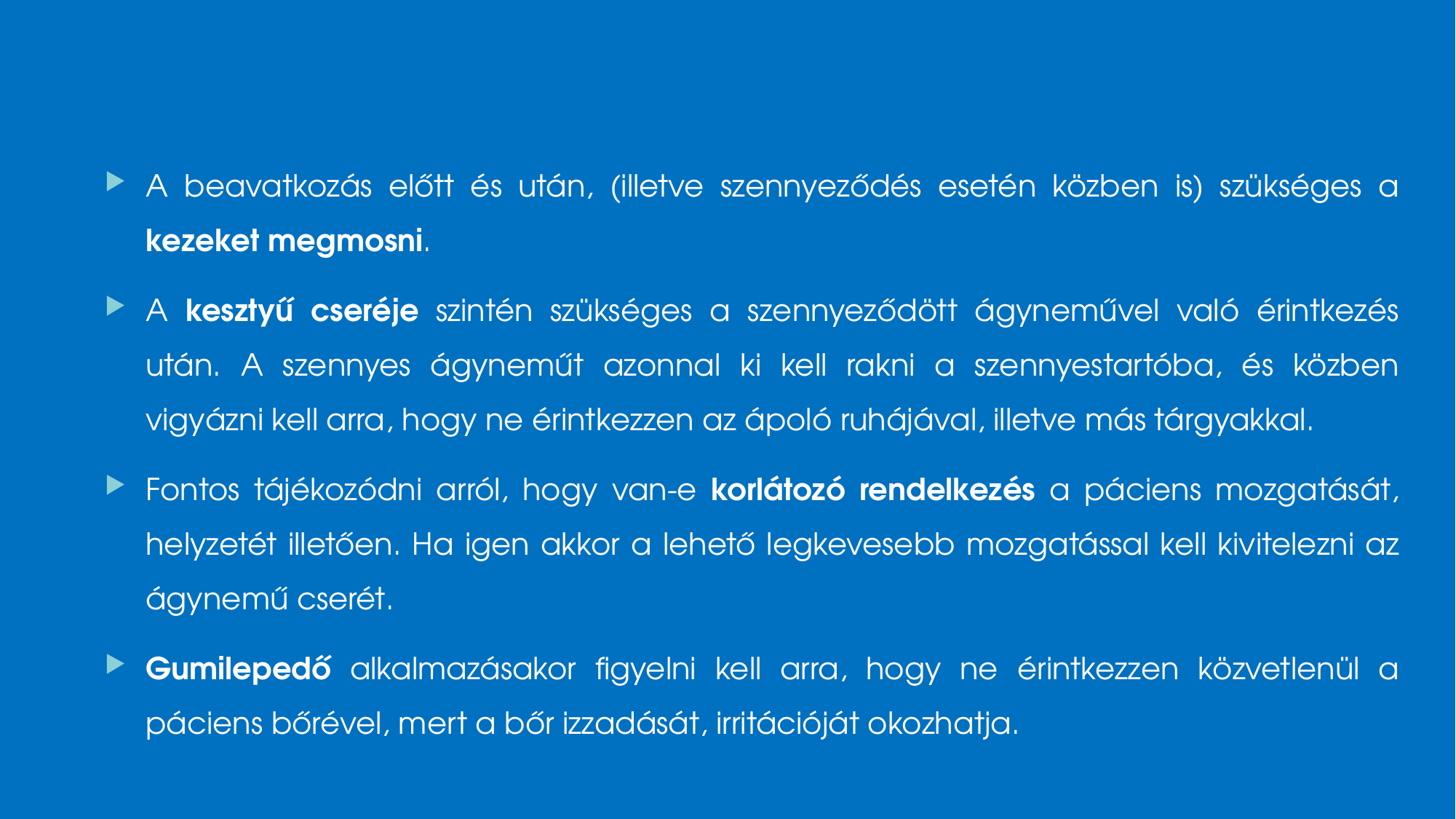

A beavatkozás előtt és után, (illetve szennyeződés esetén közben is) szükséges a kezeket megmosni.
A kesztyű cseréje szintén szükséges a szennyeződött ágyneművel való érintkezés után. A szennyes ágyneműt azonnal ki kell rakni a szennyestartóba, és közben vigyázni kell arra, hogy ne érintkezzen az ápoló ruhájával, illetve más tárgyakkal.
Fontos tájékozódni arról, hogy van-e korlátozó rendelkezés a páciens mozgatását, helyzetét illetően. Ha igen akkor a lehető legkevesebb mozgatással kell kivitelezni az ágynemű cserét.
Gumilepedő alkalmazásakor figyelni kell arra, hogy ne érintkezzen közvetlenül a páciens bőrével, mert a bőr izzadását, irritációját okozhatja.